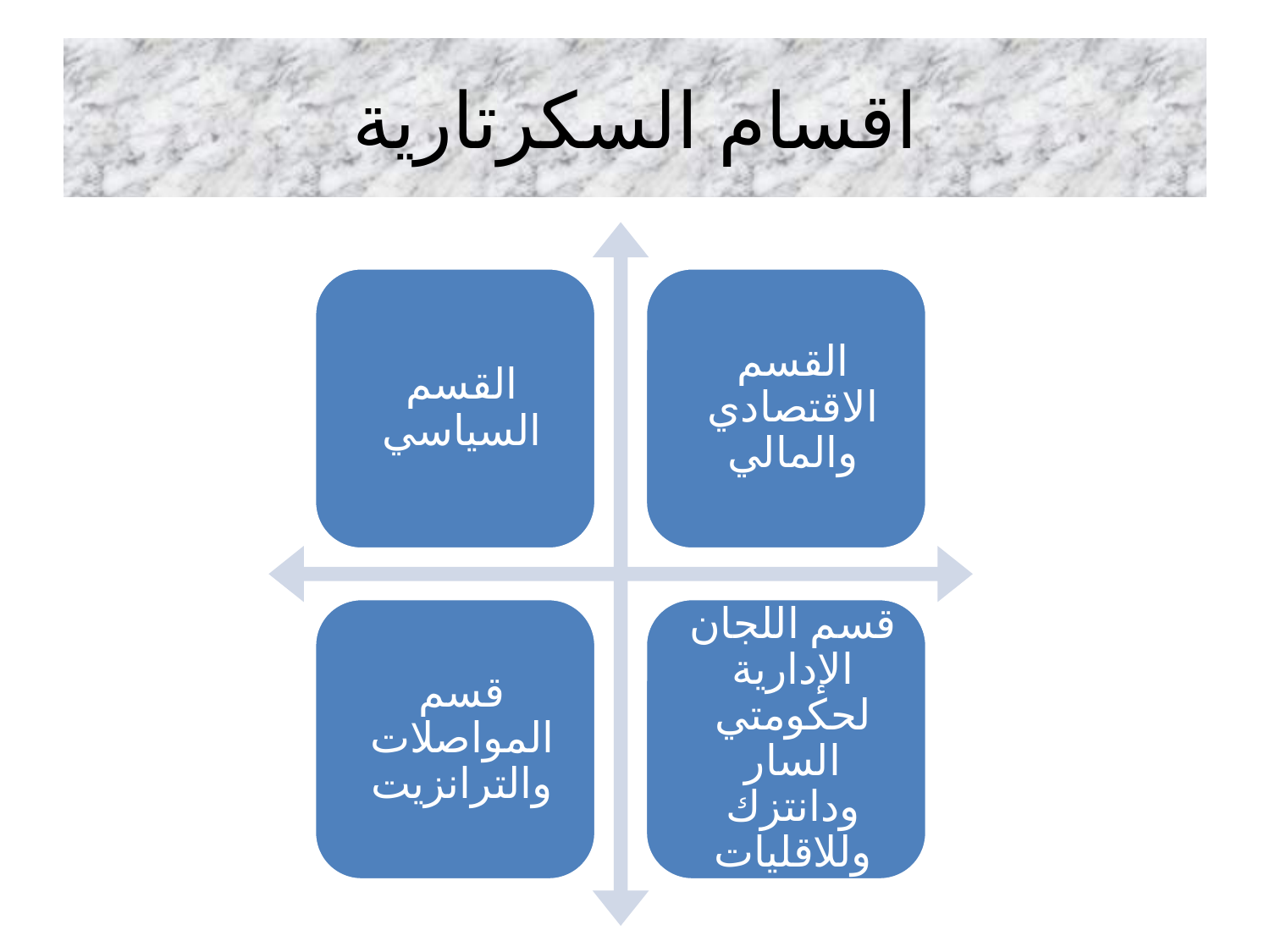

# اقسام السكرتارية
القسم السياسي
القسم الاقتصادي والمالي
قسم المواصلات والترانزيت
قسم اللجان الإدارية لحكومتي السار ودانتزك وللاقليات